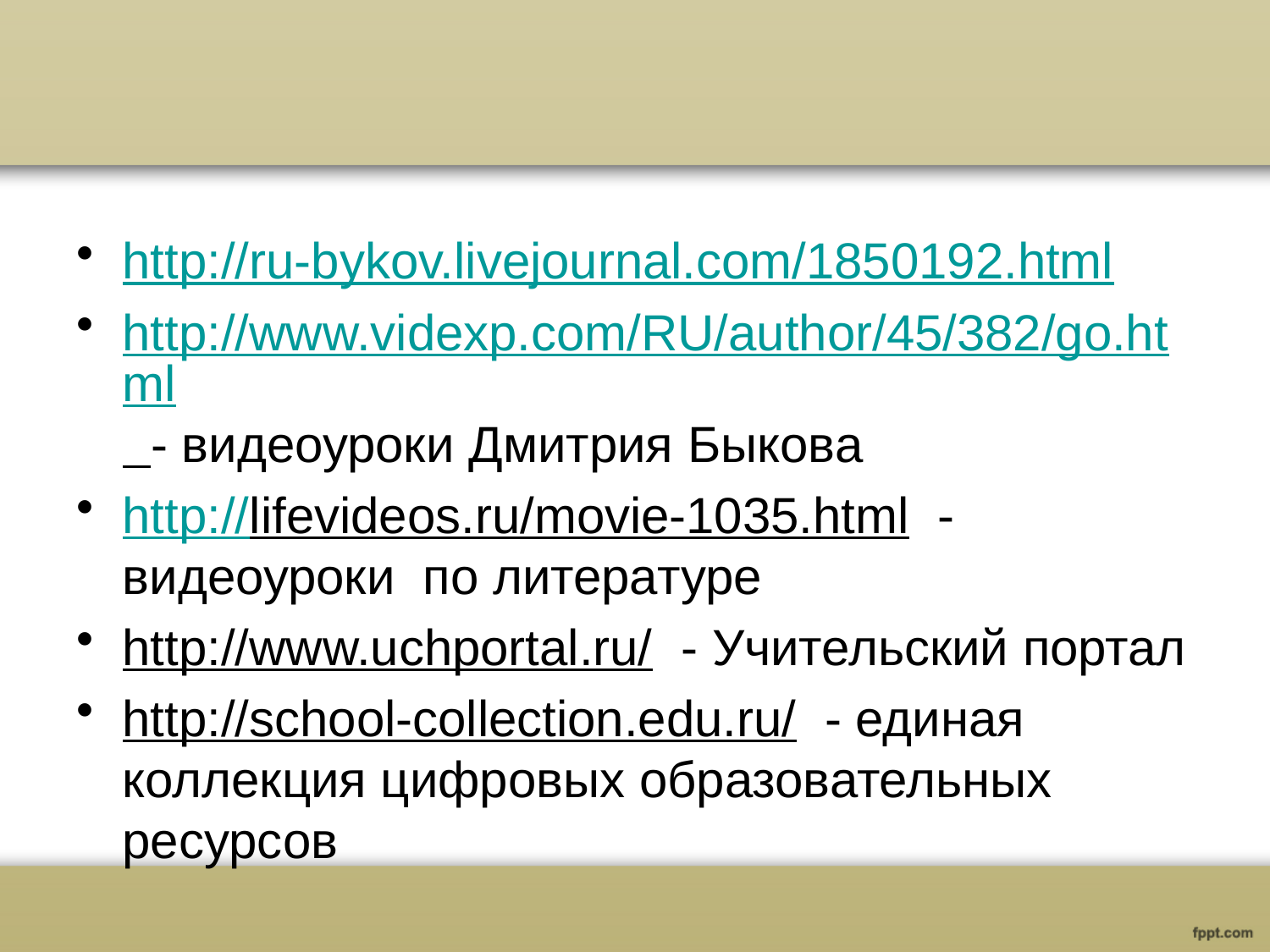

#
http://ru-bykov.livejournal.com/1850192.html
http://www.videxp.com/RU/author/45/382/go.html  - видеоуроки Дмитрия Быкова
http://lifevideos.ru/movie-1035.html  - видеоуроки  по литературе
http://www.uchportal.ru/  - Учительский портал
http://school-collection.edu.ru/  - единая коллекция цифровых образовательных ресурсов